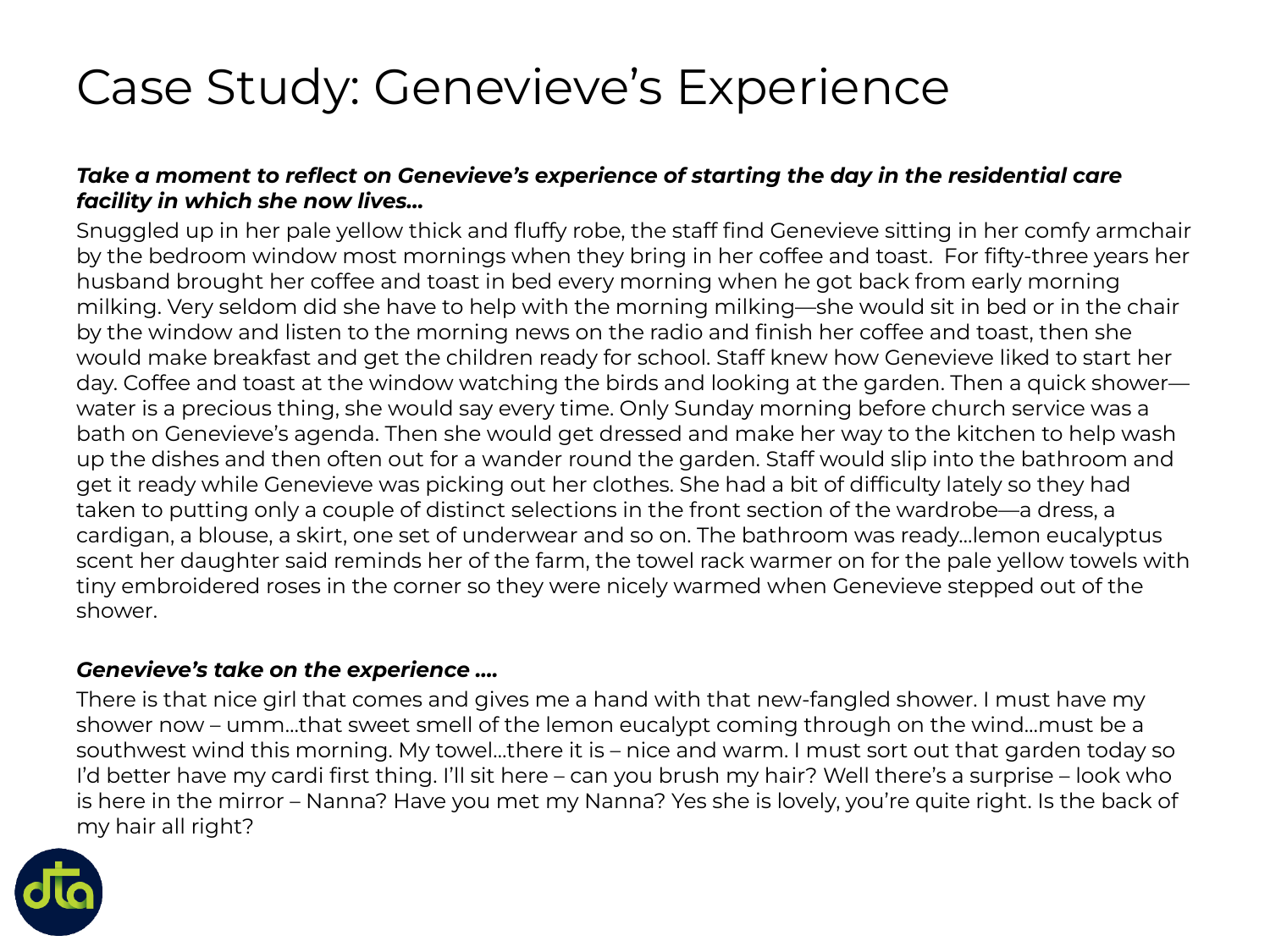

Case Study: Genevieve’s Experience
Take a moment to reflect on Genevieve’s experience of starting the day in the residential care facility in which she now lives…
Snuggled up in her pale yellow thick and fluffy robe, the staff find Genevieve sitting in her comfy armchair by the bedroom window most mornings when they bring in her coffee and toast.  For fifty-three years her husband brought her coffee and toast in bed every morning when he got back from early morning milking. Very seldom did she have to help with the morning milking—she would sit in bed or in the chair by the window and listen to the morning news on the radio and finish her coffee and toast, then she would make breakfast and get the children ready for school. Staff knew how Genevieve liked to start her day. Coffee and toast at the window watching the birds and looking at the garden. Then a quick shower—water is a precious thing, she would say every time. Only Sunday morning before church service was a bath on Genevieve’s agenda. Then she would get dressed and make her way to the kitchen to help wash up the dishes and then often out for a wander round the garden. Staff would slip into the bathroom and get it ready while Genevieve was picking out her clothes. She had a bit of difficulty lately so they had taken to putting only a couple of distinct selections in the front section of the wardrobe—a dress, a cardigan, a blouse, a skirt, one set of underwear and so on. The bathroom was ready…lemon eucalyptus scent her daughter said reminds her of the farm, the towel rack warmer on for the pale yellow towels with tiny embroidered roses in the corner so they were nicely warmed when Genevieve stepped out of the shower.

Genevieve’s take on the experience ….
There is that nice girl that comes and gives me a hand with that new-fangled shower. I must have my shower now – umm…that sweet smell of the lemon eucalypt coming through on the wind…must be a southwest wind this morning. My towel…there it is – nice and warm. I must sort out that garden today so I’d better have my cardi first thing. I’ll sit here – can you brush my hair? Well there’s a surprise – look who is here in the mirror – Nanna? Have you met my Nanna? Yes she is lovely, you’re quite right. Is the back of my hair all right?